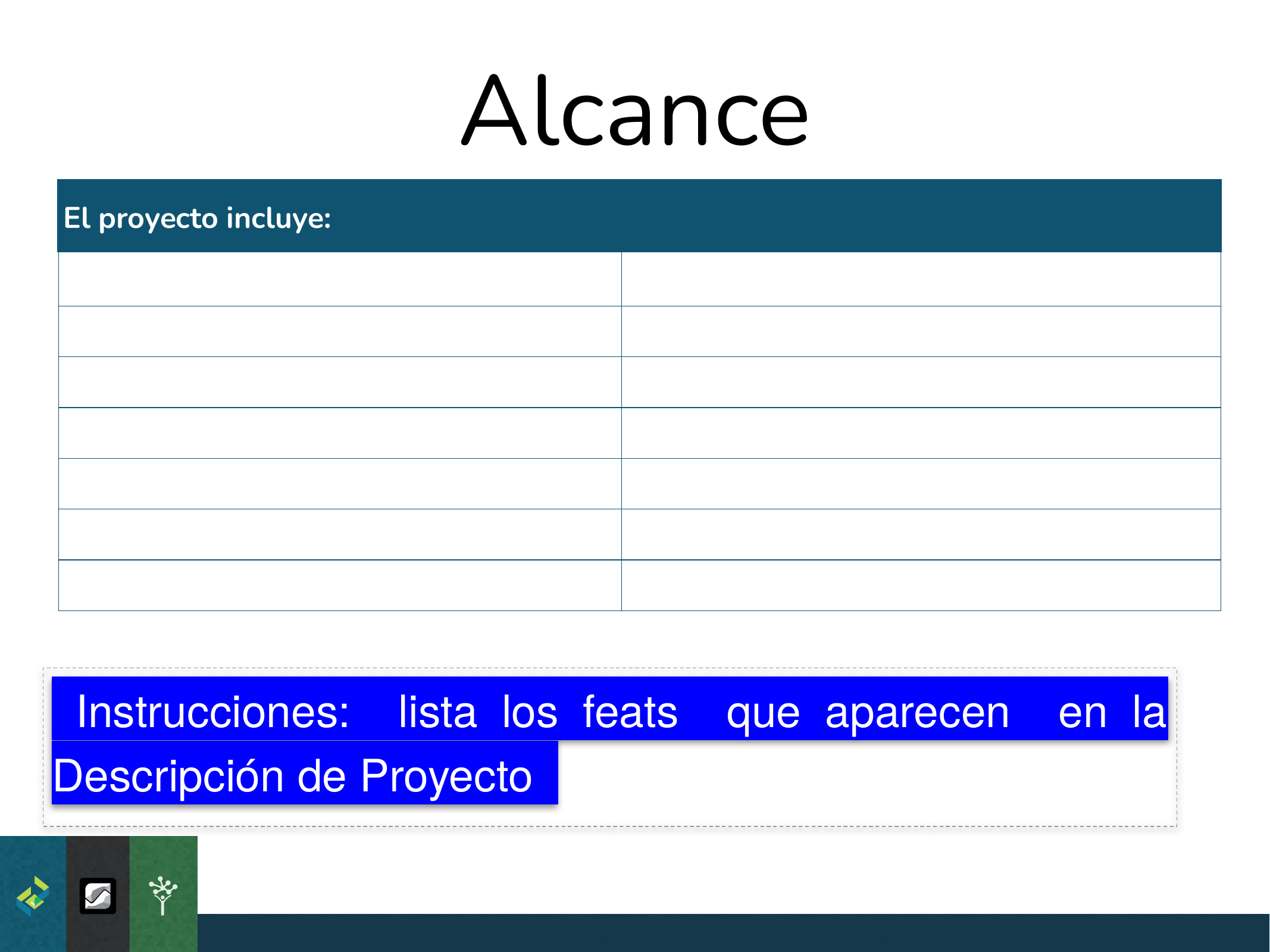

Alcance
| El proyecto incluye: |  |
| --- | --- |
|  |  |
|  |  |
|  |  |
|  |  |
|  |  |
|  |  |
|  |  |
 Instrucciones:  lista los feats  que aparecen  en la Descripción de Proyecto